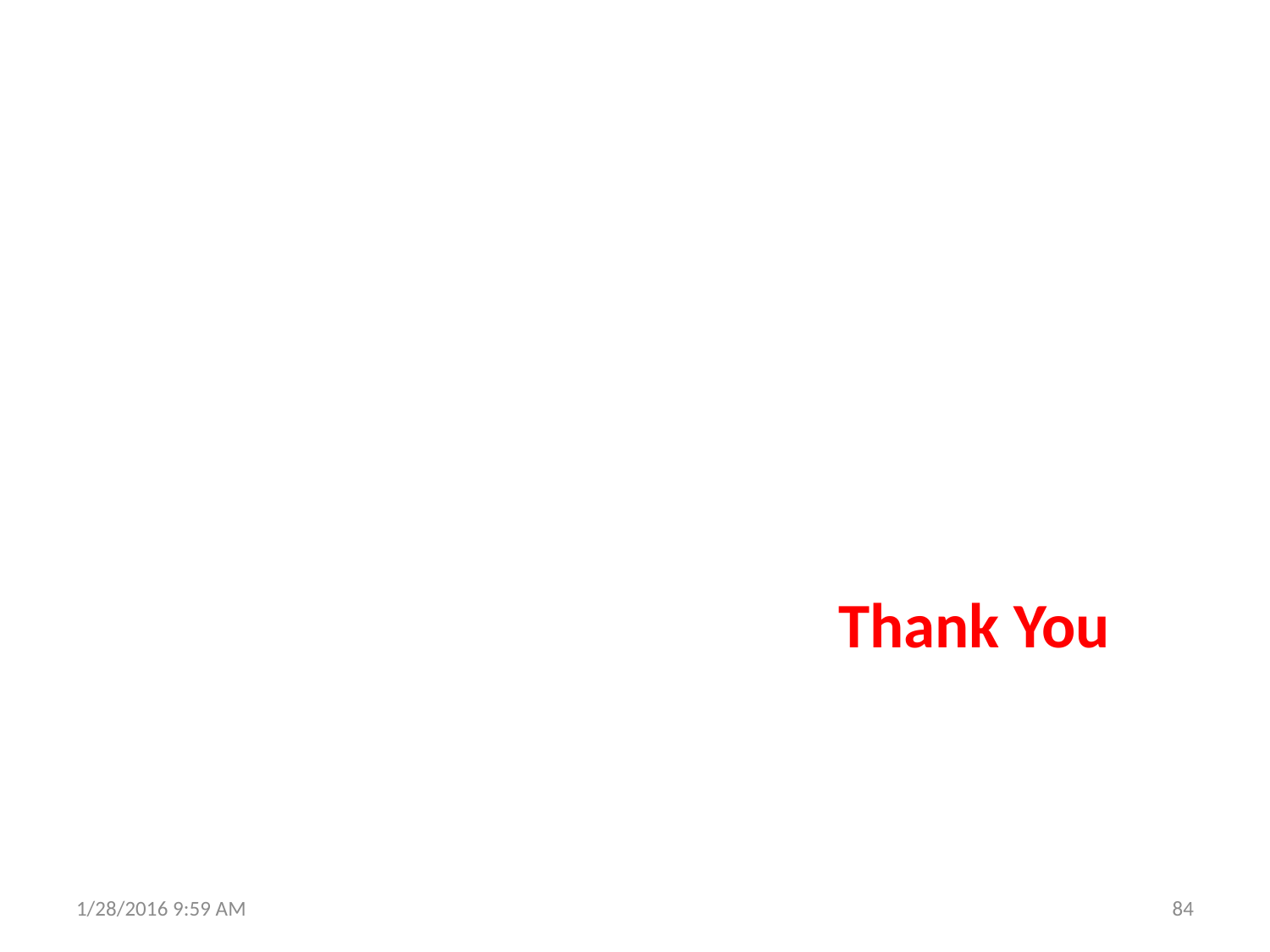

#

						Thank You
1/28/2016 9:59 AM
84